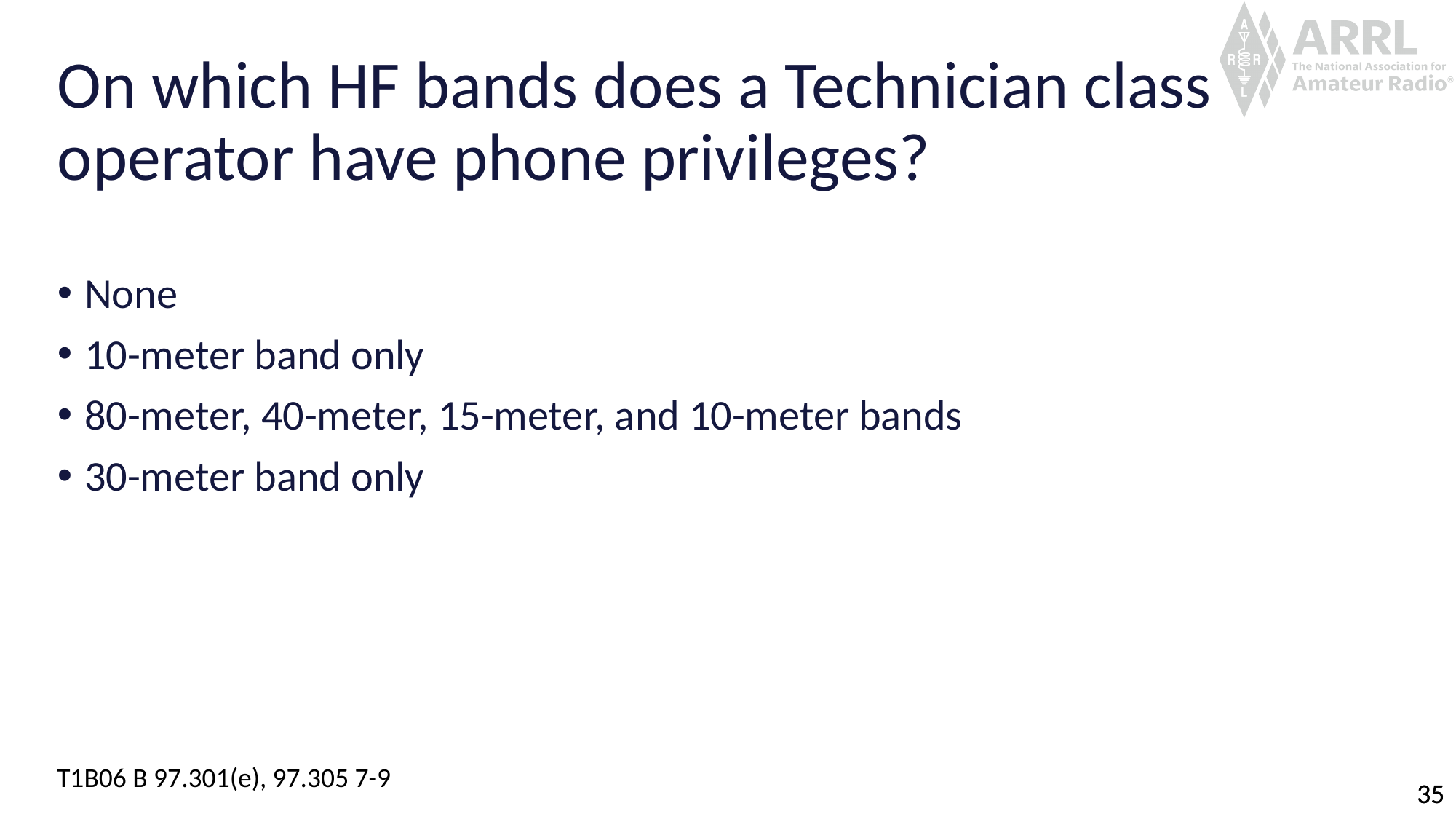

# On which HF bands does a Technician class operator have phone privileges?
None
10-meter band only
80-meter, 40-meter, 15-meter, and 10-meter bands
30-meter band only
T1B06 B 97.301(e), 97.305 7-9